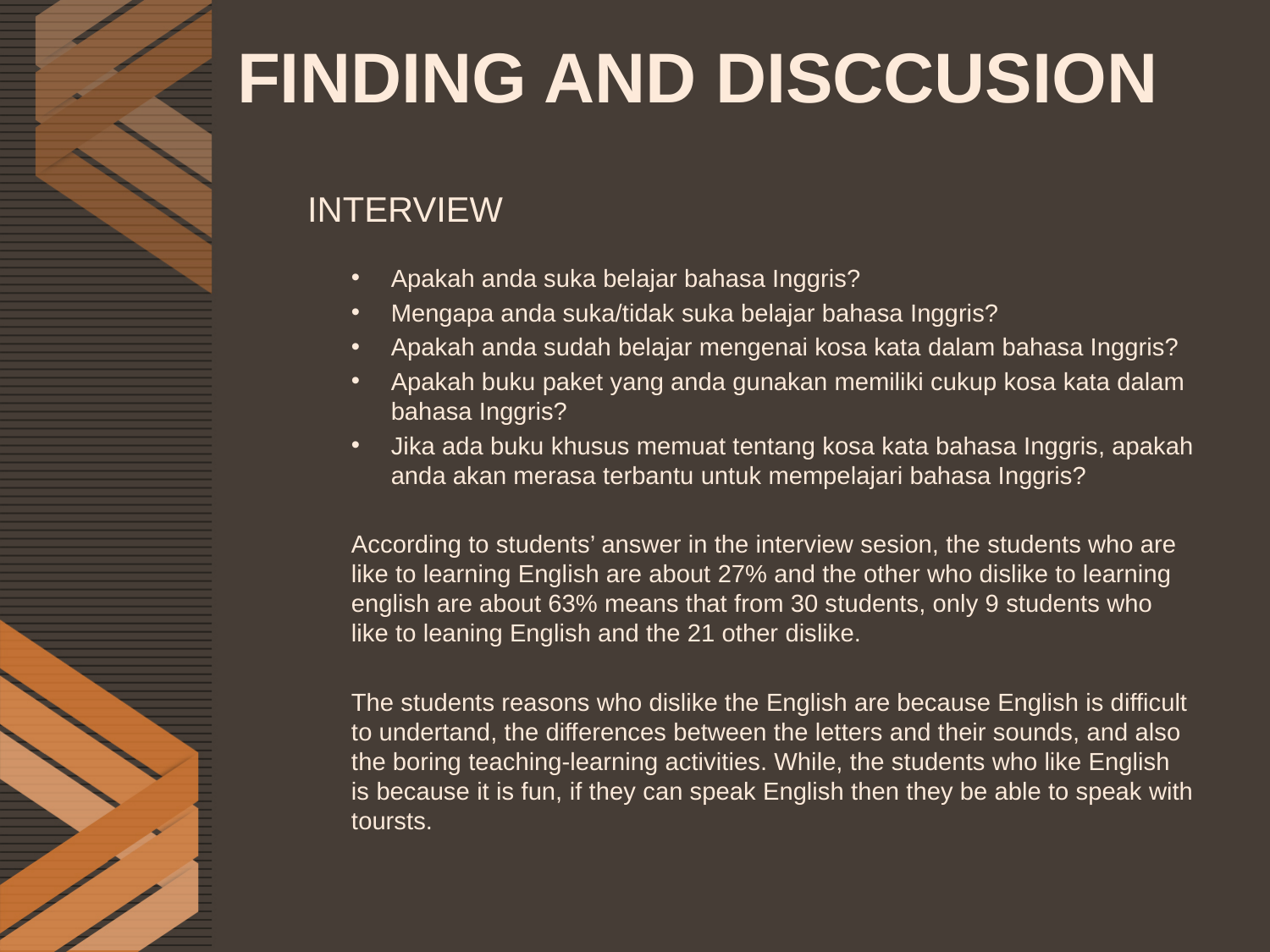

# FINDING AND DISCCUSION
INTERVIEW
Apakah anda suka belajar bahasa Inggris?
Mengapa anda suka/tidak suka belajar bahasa Inggris?
Apakah anda sudah belajar mengenai kosa kata dalam bahasa Inggris?
Apakah buku paket yang anda gunakan memiliki cukup kosa kata dalam bahasa Inggris?
Jika ada buku khusus memuat tentang kosa kata bahasa Inggris, apakah anda akan merasa terbantu untuk mempelajari bahasa Inggris?

According to students’ answer in the interview sesion, the students who are like to learning English are about 27% and the other who dislike to learning english are about 63% means that from 30 students, only 9 students who like to leaning English and the 21 other dislike.

The students reasons who dislike the English are because English is difficult to undertand, the differences between the letters and their sounds, and also the boring teaching-learning activities. While, the students who like English is because it is fun, if they can speak English then they be able to speak with toursts.